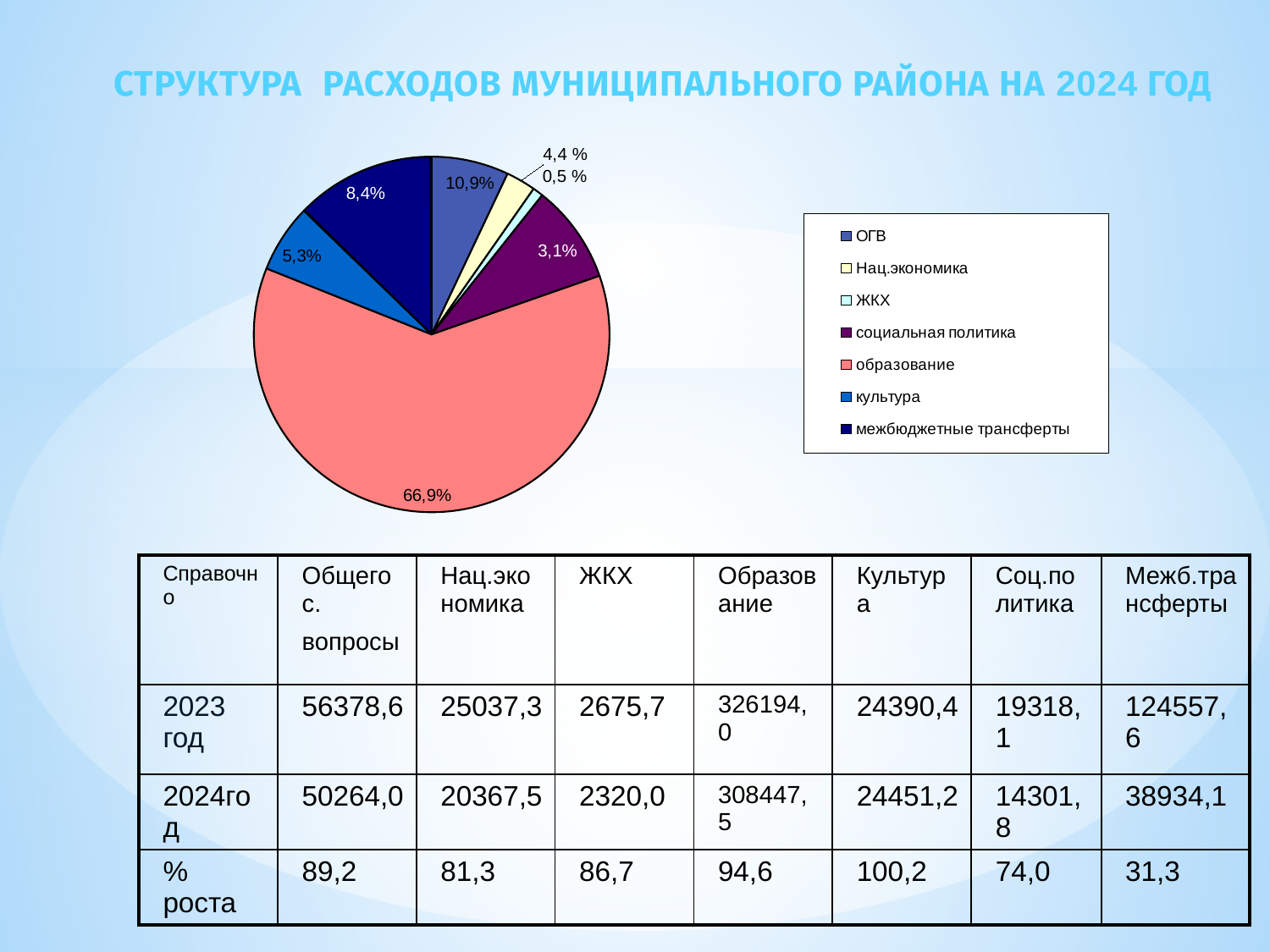

### Chart

| Category |  |
|---|---|
| ОГВ | 20129.4 |
| ПВУ | 0.0 |
| Нац.экономика | 7723.7 |
| ЖКХ | 2757.5 |
| социальная политика | 25714.4 |
| образование | 175970.8 |
| культура | 17750.7 |
| обслуживание мун.долга | 203.0 |
| межбюджетные трансферты | 36115.2 |
| спорт | 202.0 |
| Нац.безопасность | 34.2 |
# СТРУКТУРА РАСХОДОВ МУНИЦИПАЛЬНОГО РАЙОНА НА 2024 ГОД
| Справочно | Общегос. вопросы | Нац.экономика | ЖКХ | Образование | Культура | Соц.политика | Межб.трансферты |
| --- | --- | --- | --- | --- | --- | --- | --- |
| 2023 год | 56378,6 | 25037,3 | 2675,7 | 326194,0 | 24390,4 | 19318,1 | 124557,6 |
| 2024год | 50264,0 | 20367,5 | 2320,0 | 308447,5 | 24451,2 | 14301,8 | 38934,1 |
| % роста | 89,2 | 81,3 | 86,7 | 94,6 | 100,2 | 74,0 | 31,3 |